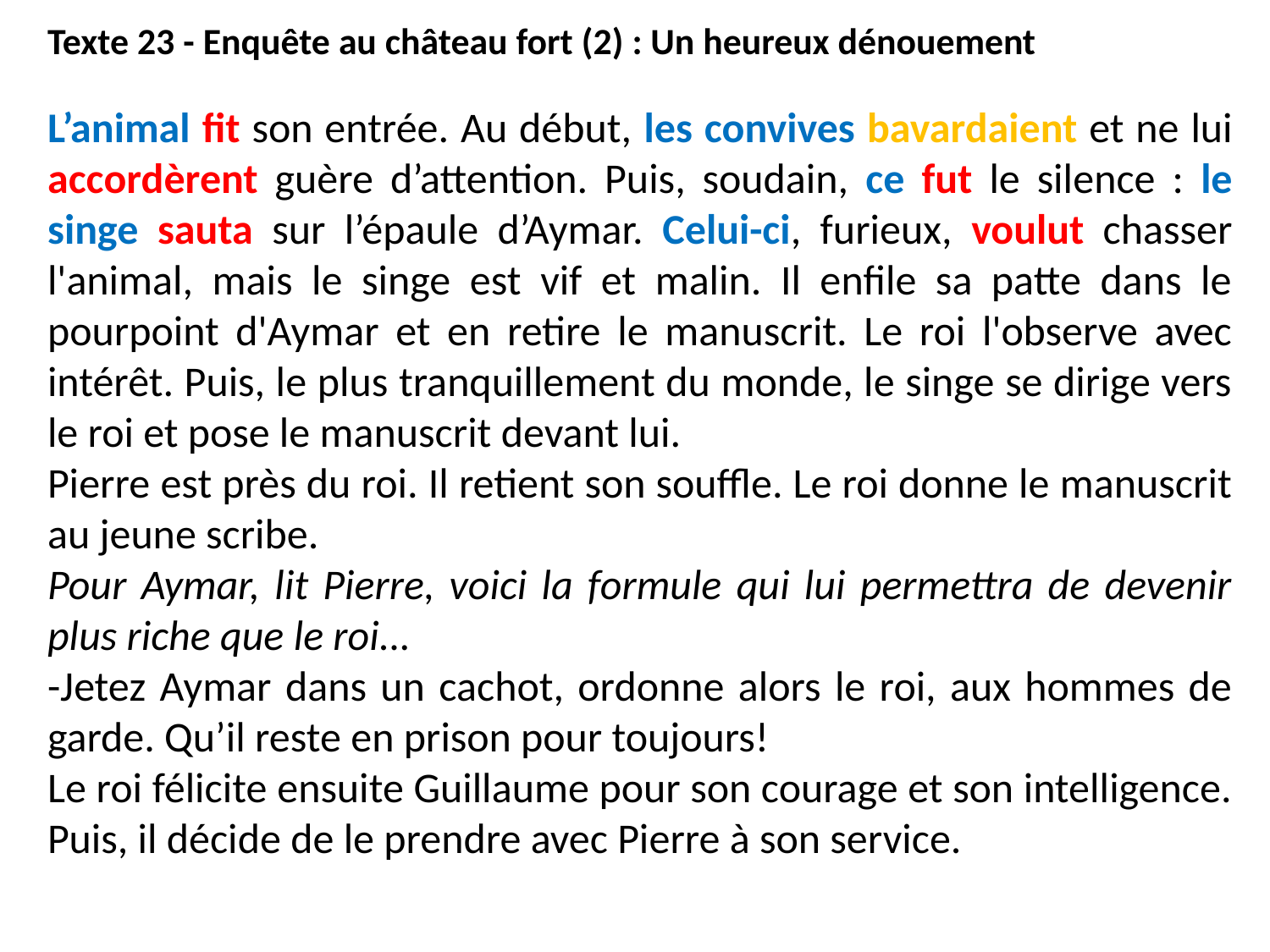

Texte 23 - Enquête au château fort (2) : Un heureux dénouement

L’animal fit son entrée. Au début, les convives bavardaient et ne lui accordèrent guère d’attention. Puis, soudain, ce fut le silence : le singe sauta sur l’épaule d’Aymar. Celui-ci, furieux, voulut chasser l'animal, mais le singe est vif et malin. Il enfile sa patte dans le pourpoint d'Aymar et en retire le manuscrit. Le roi l'observe avec intérêt. Puis, le plus tranquillement du monde, le singe se dirige vers le roi et pose le manuscrit devant lui.
Pierre est près du roi. Il retient son souffle. Le roi donne le manuscrit au jeune scribe.
Pour Aymar, lit Pierre, voici la formule qui lui permettra de devenir plus riche que le roi...
-Jetez Aymar dans un cachot, ordonne alors le roi, aux hommes de garde. Qu’il reste en prison pour toujours!
Le roi félicite ensuite Guillaume pour son courage et son intelligence. Puis, il décide de le prendre avec Pierre à son service.